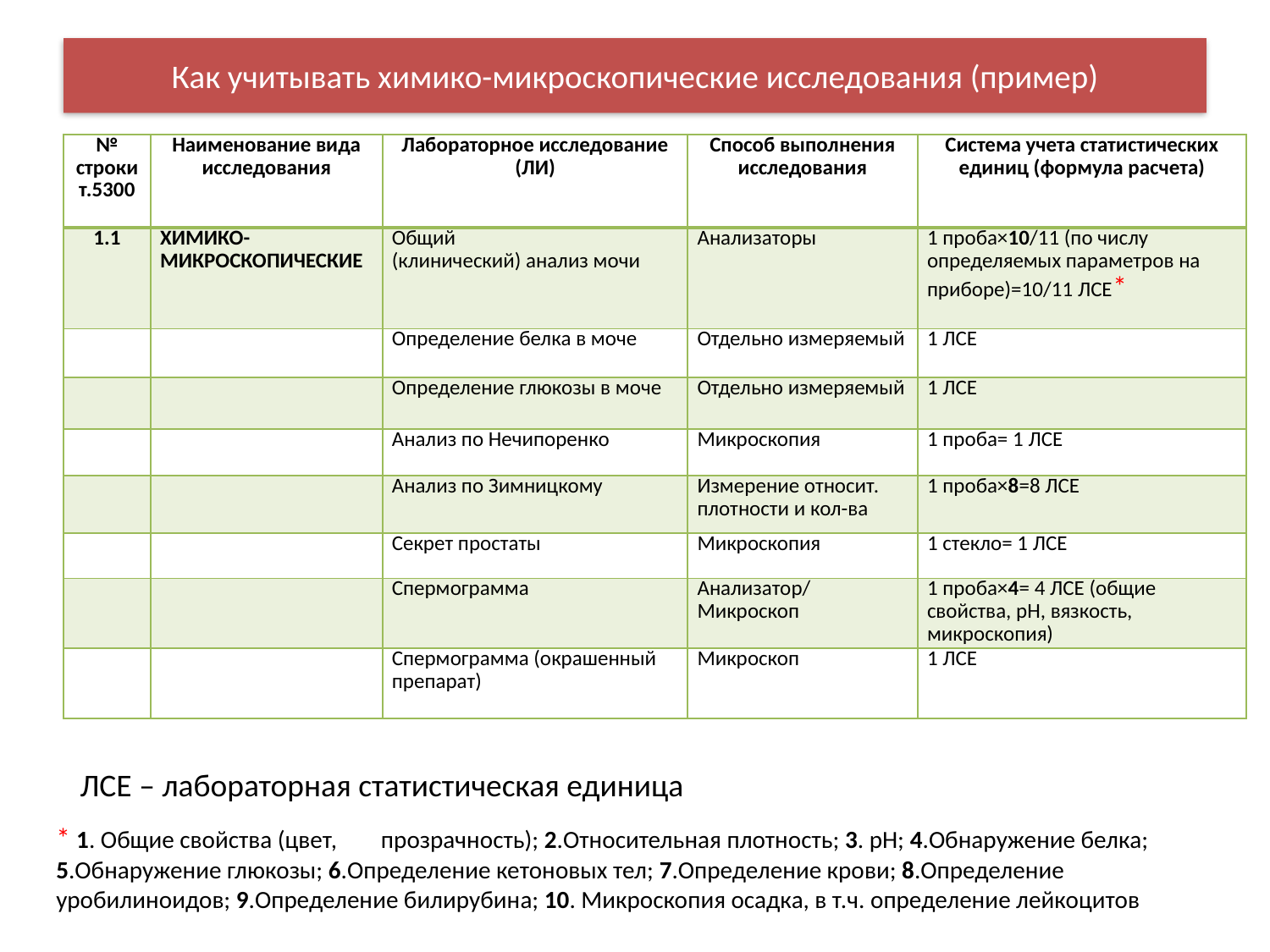

# Как учитывать химико-микроскопические исследования (пример)
| № строки т.5300 | Наименование вида исследования | Лабораторное исследование (ЛИ) | Способ выполнения исследования | Система учета статистических единиц (формула расчета) |
| --- | --- | --- | --- | --- |
| 1.1 | ХИМИКО-МИКРОСКОПИЧЕСКИЕ | Общий (клинический) анализ мочи | Анализаторы | 1 проба×10/11 (по числу определяемых параметров на приборе)=10/11 ЛСЕ\* |
|  |  | Определение белка в моче | Отдельно измеряемый | 1 ЛСЕ |
|  |  | Определение глюкозы в моче | Отдельно измеряемый | 1 ЛСЕ |
|  |  | Анализ по Нечипоренко | Микроскопия | 1 проба= 1 ЛСЕ |
|  |  | Анализ по Зимницкому | Измерение относит. плотности и кол-ва | 1 проба×8=8 ЛСЕ |
|  |  | Секрет простаты | Микроскопия | 1 стекло= 1 ЛСЕ |
|  |  | Спермограмма | Анализатор/ Микроскоп | 1 проба×4= 4 ЛСЕ (общие свойства, рН, вязкость, микроскопия) |
|  |  | Спермограмма (окрашенный препарат) | Микроскоп | 1 ЛСЕ |
ЛСЕ – лабораторная статистическая единица
* 1. Общие свойства (цвет,        прозрачность); 2.Относительная плотность; 3. рН; 4.Обнаружение белка; 5.Обнаружение глюкозы; 6.Определение кетоновых тел; 7.Определение крови; 8.Определение уробилиноидов; 9.Определение билирубина; 10. Микроскопия осадка, в т.ч. определение лейкоцитов